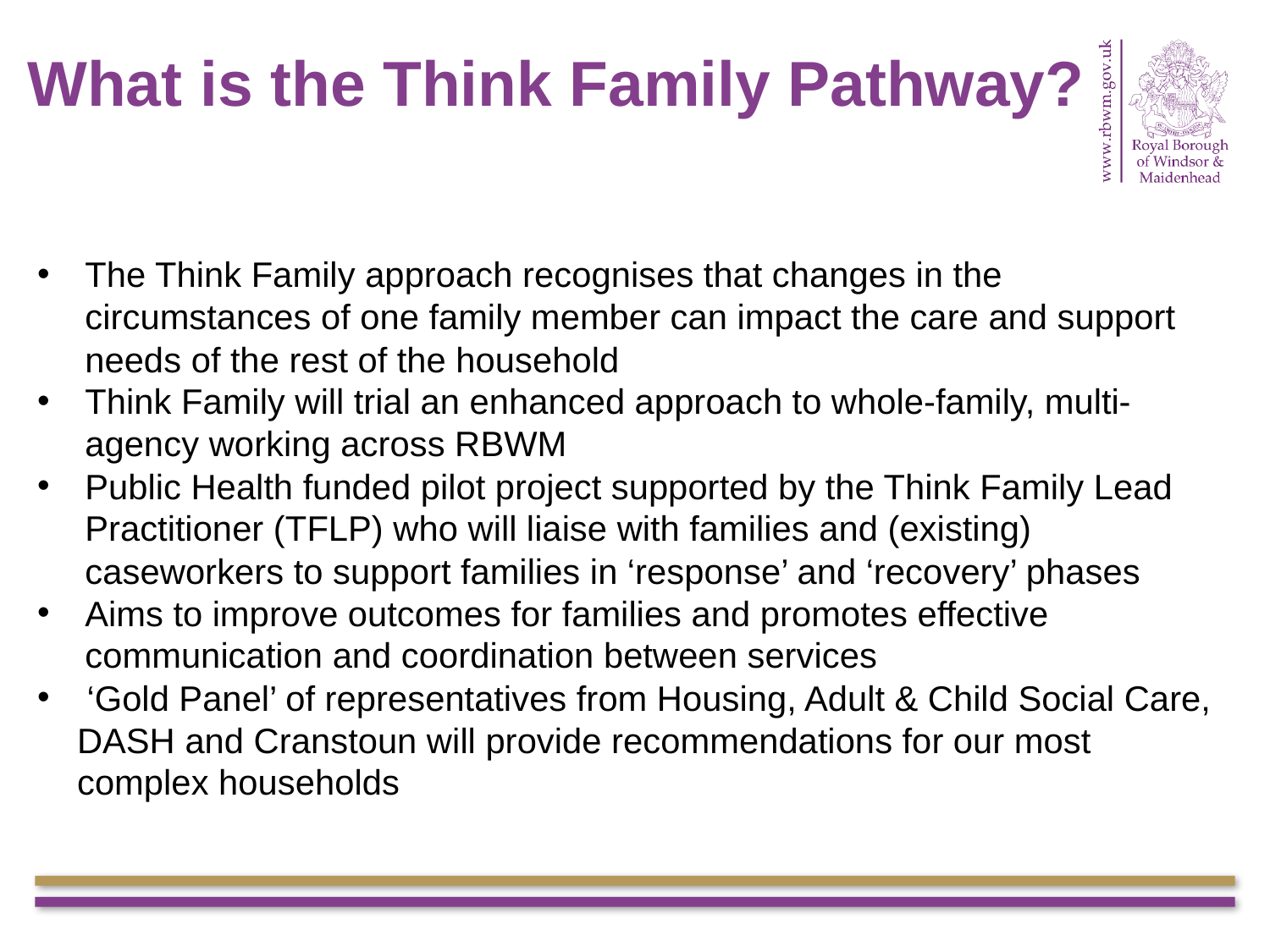

What is the Think Family Pathway?
The Think Family approach recognises that changes in the circumstances of one family member can impact the care and support needs of the rest of the household
Think Family will trial an enhanced approach to whole-family, multi-agency working across RBWM
Public Health funded pilot project supported by the Think Family Lead Practitioner (TFLP) who will liaise with families and (existing) caseworkers to support families in ‘response’ and ‘recovery’ phases
Aims to improve outcomes for families and promotes effective communication and coordination between services
 ‘Gold Panel’ of representatives from Housing, Adult & Child Social Care, DASH and Cranstoun will provide recommendations for our most complex households